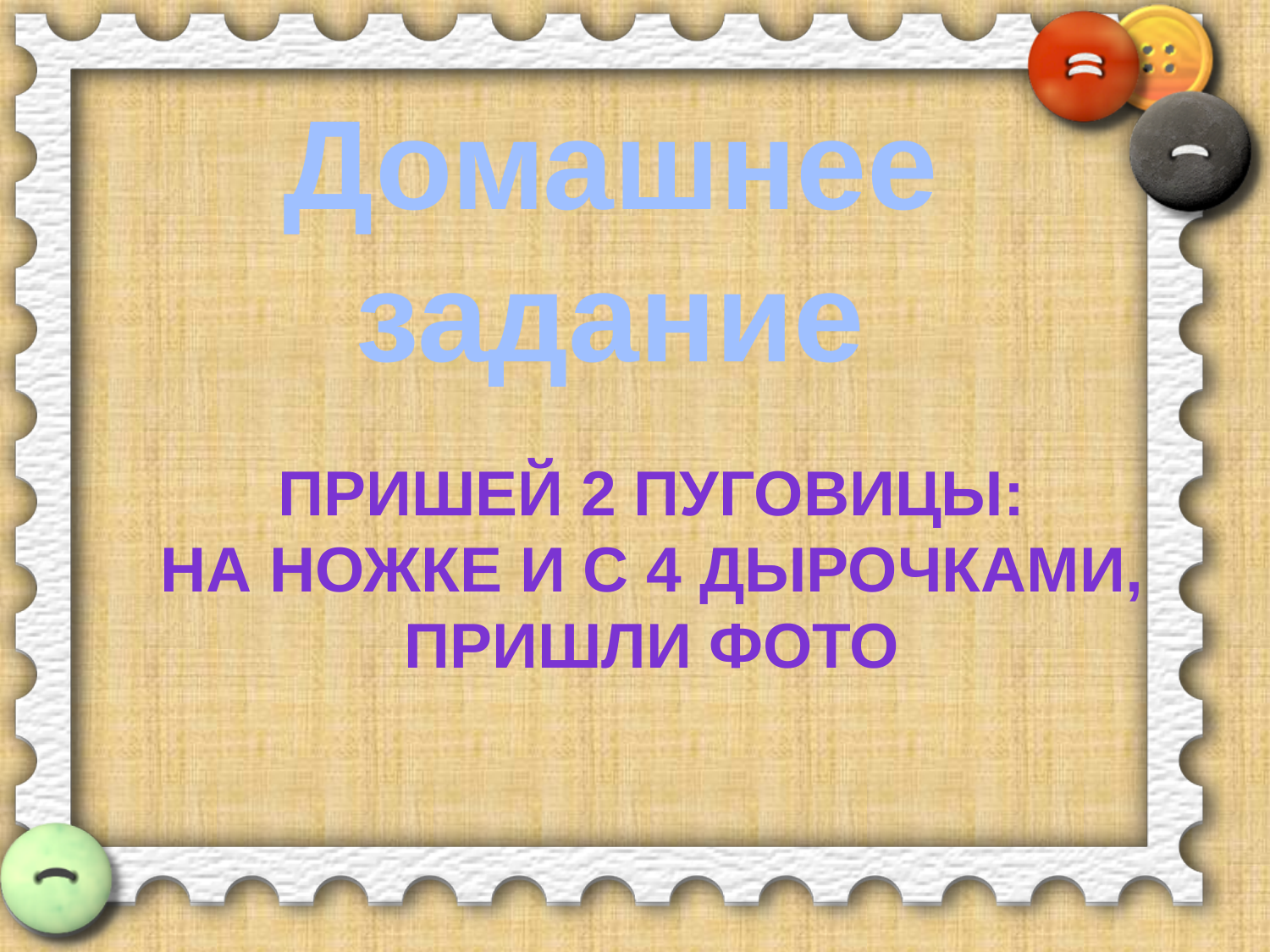

Домашнее задание
Пришей 2 пуговицы:
 на ножке и с 4 дырочками,
пришли фото